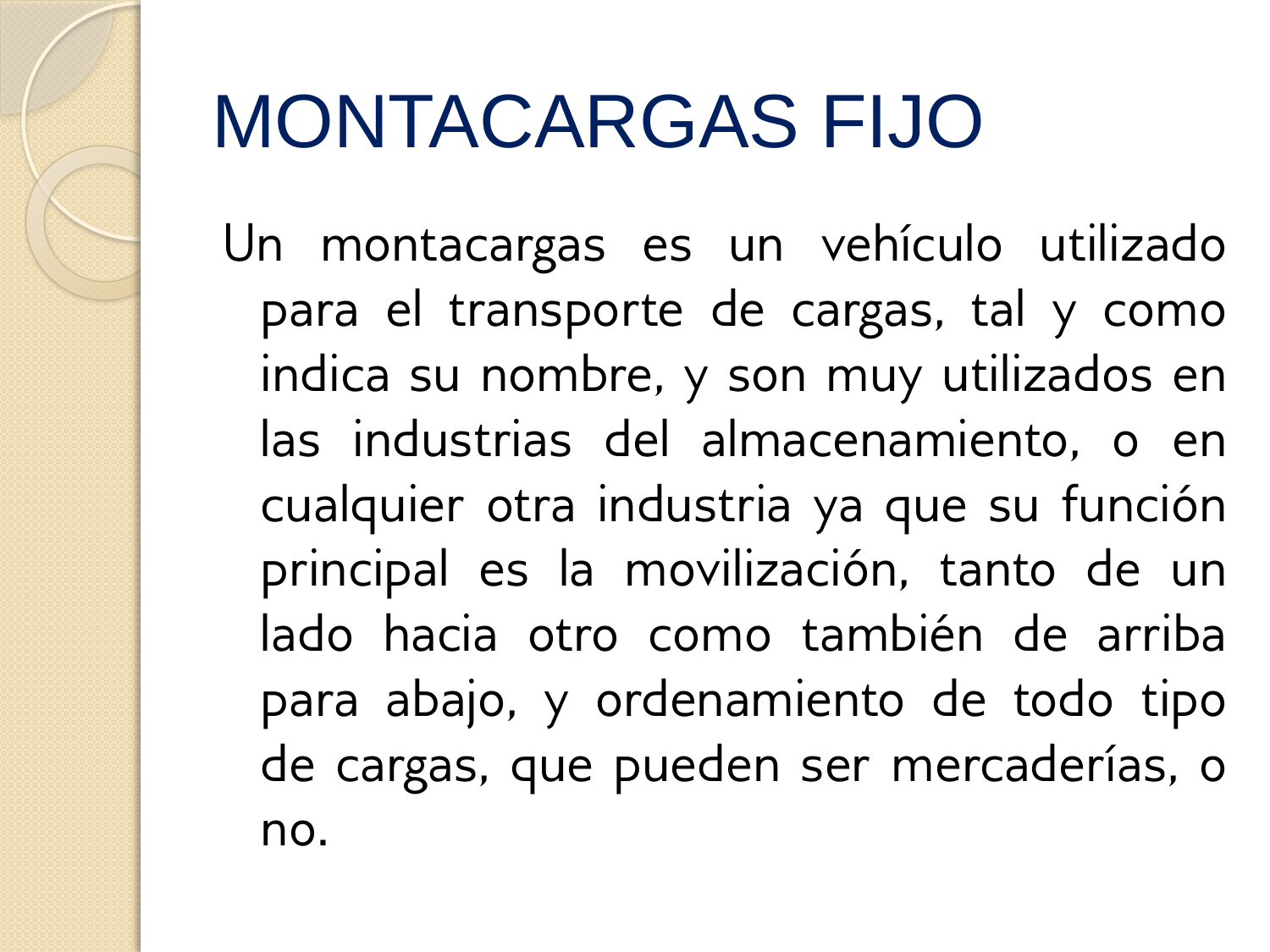

# MONTACARGAS FIJO
Un montacargas es un vehículo utilizado para el transporte de cargas, tal y como indica su nombre, y son muy utilizados en las industrias del almacenamiento, o en cualquier otra industria ya que su función principal es la movilización, tanto de un lado hacia otro como también de arriba para abajo, y ordenamiento de todo tipo de cargas, que pueden ser mercaderías, o no.